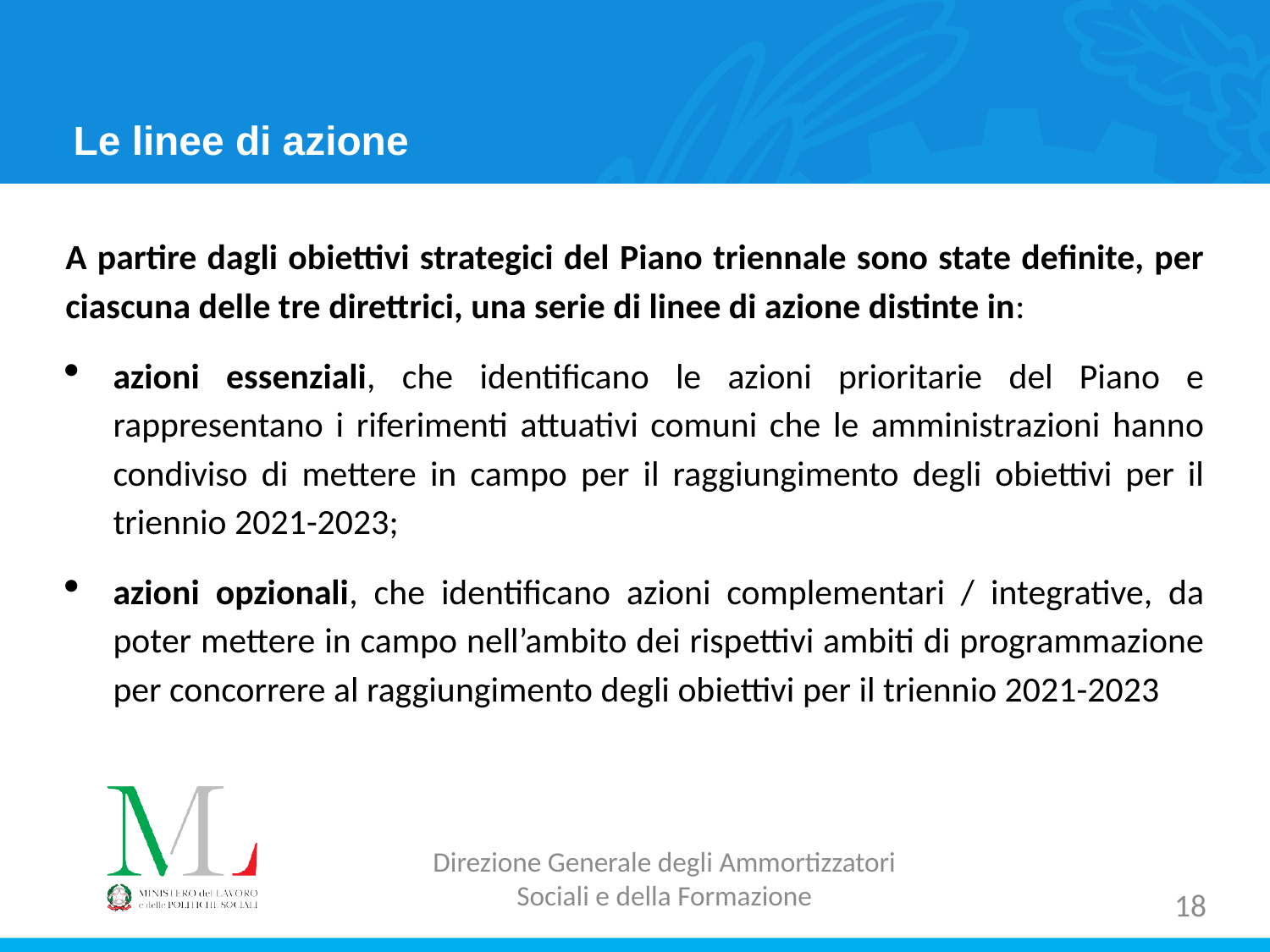

# Le linee di azione
A partire dagli obiettivi strategici del Piano triennale sono state definite, per ciascuna delle tre direttrici, una serie di linee di azione distinte in:
azioni essenziali, che identificano le azioni prioritarie del Piano e rappresentano i riferimenti attuativi comuni che le amministrazioni hanno condiviso di mettere in campo per il raggiungimento degli obiettivi per il triennio 2021-2023;
azioni opzionali, che identificano azioni complementari / integrative, da poter mettere in campo nell’ambito dei rispettivi ambiti di programmazione per concorrere al raggiungimento degli obiettivi per il triennio 2021-2023
Direzione Generale degli Ammortizzatori Sociali e della Formazione
18